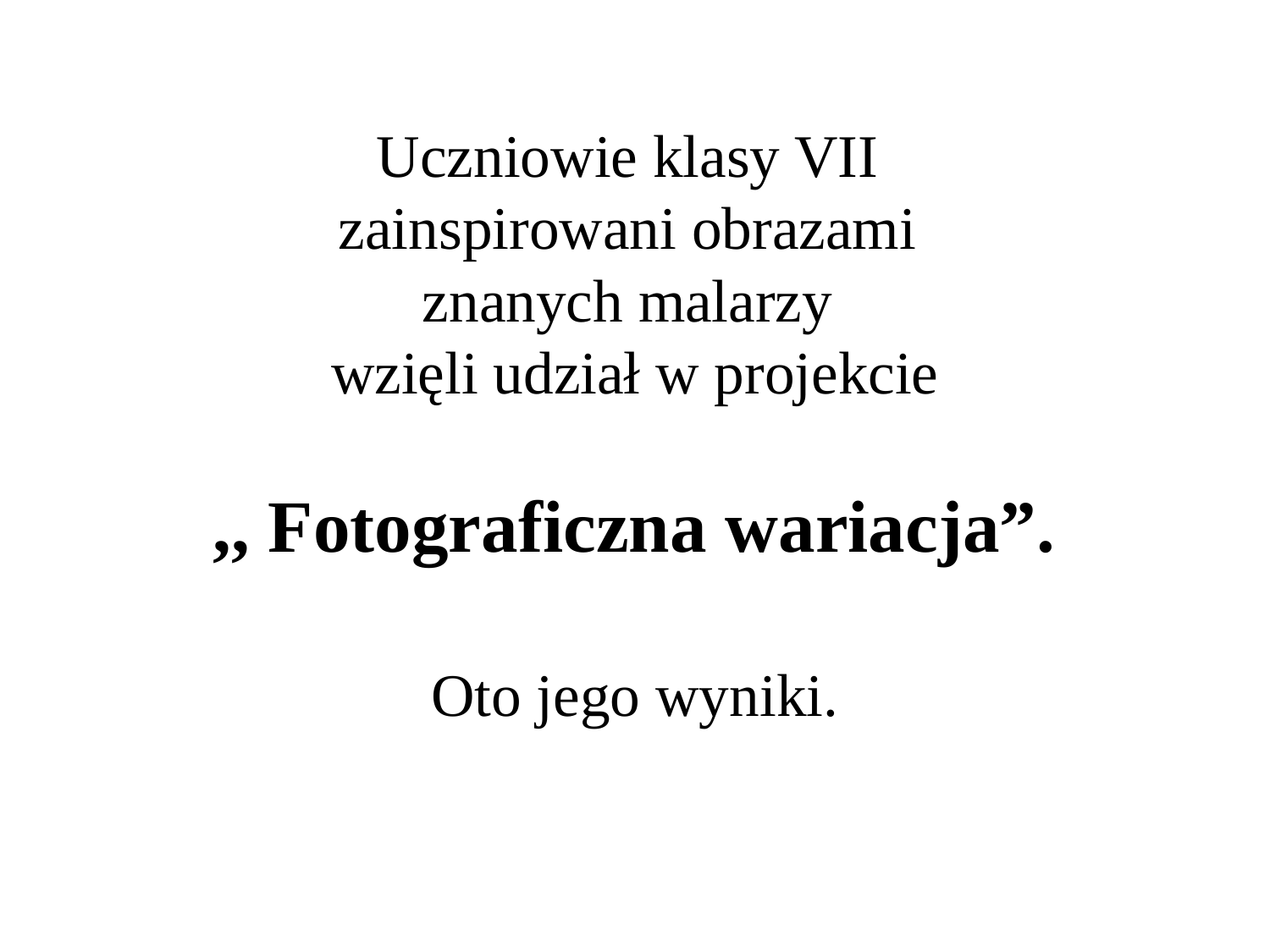

# Uczniowie klasy VII zainspirowani obrazami znanych malarzy wzięli udział w projekcie ,, Fotograficzna wariacja”. Oto jego wyniki.